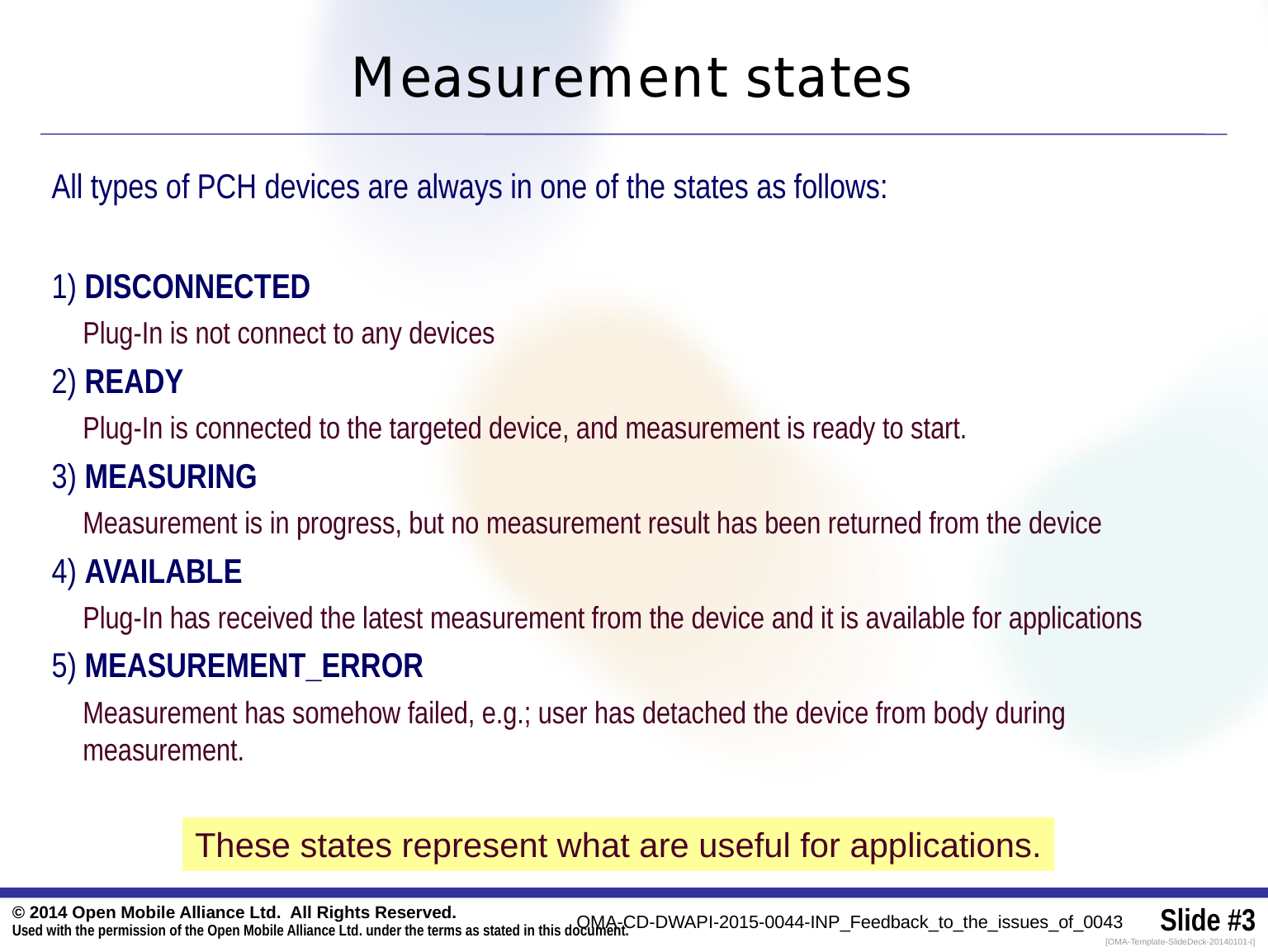

# Measurement states
All types of PCH devices are always in one of the states as follows:

1) DISCONNECTED
Plug-In is not connect to any devices
2) READY
Plug-In is connected to the targeted device, and measurement is ready to start.
3) MEASURING
Measurement is in progress, but no measurement result has been returned from the device
4) AVAILABLE
Plug-In has received the latest measurement from the device and it is available for applications
5) MEASUREMENT_ERROR
Measurement has somehow failed, e.g.; user has detached the device from body during measurement.
These states represent what are useful for applications.